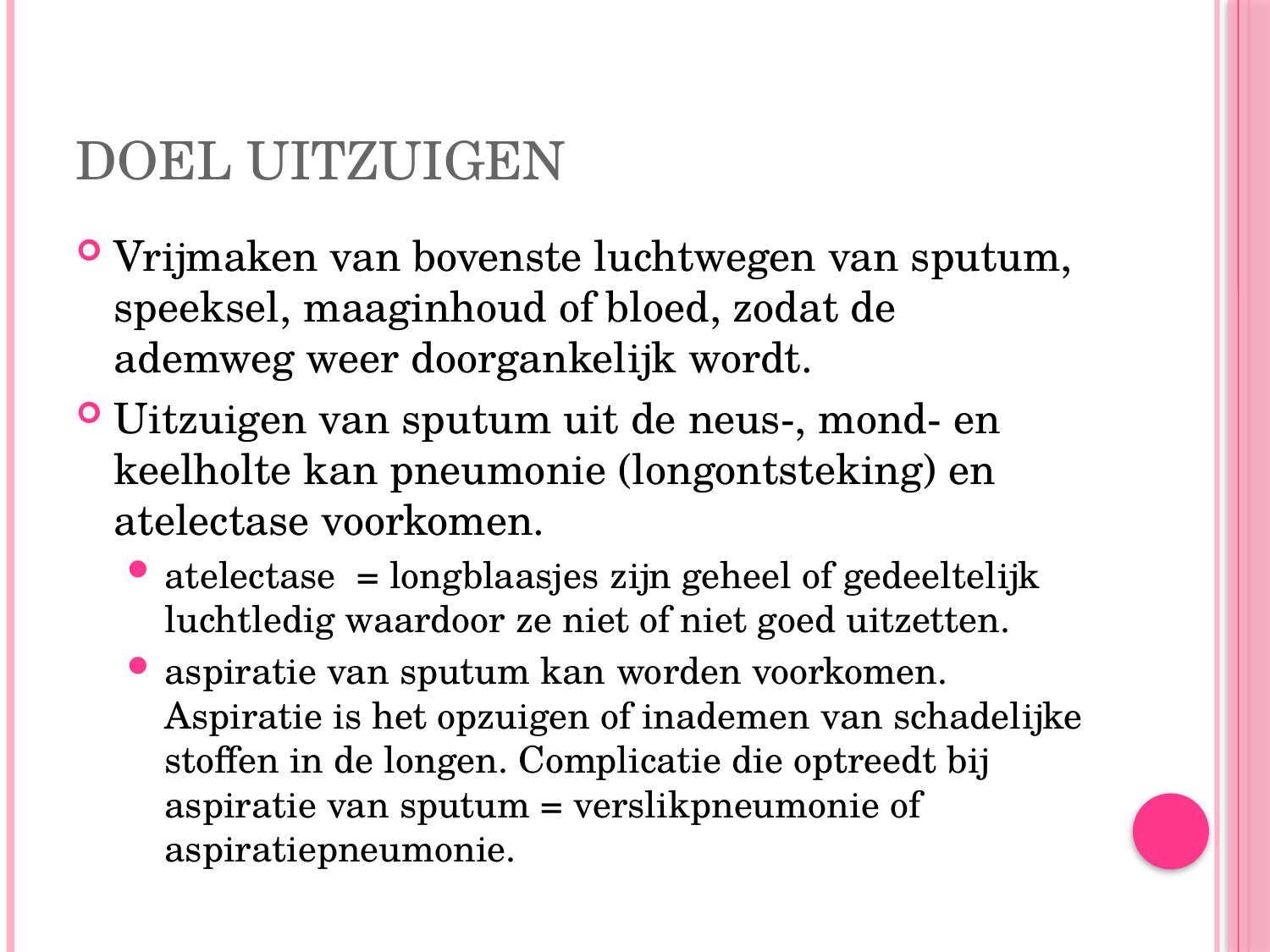

# Doel uitzuigen
Vrijmaken van bovenste luchtwegen van sputum, speeksel, maaginhoud of bloed, zodat de ademweg weer doorgankelijk wordt.
Uitzuigen van sputum uit de neus-, mond- en keelholte kan pneumonie (longontsteking) en atelectase voorkomen.
atelectase  = longblaasjes zijn geheel of gedeeltelijk luchtledig waardoor ze niet of niet goed uitzetten.
aspiratie van sputum kan worden voorkomen. Aspiratie is het opzuigen of inademen van schadelijke stoffen in de longen. Complicatie die optreedt bij aspiratie van sputum = verslikpneumonie of aspiratiepneumonie.